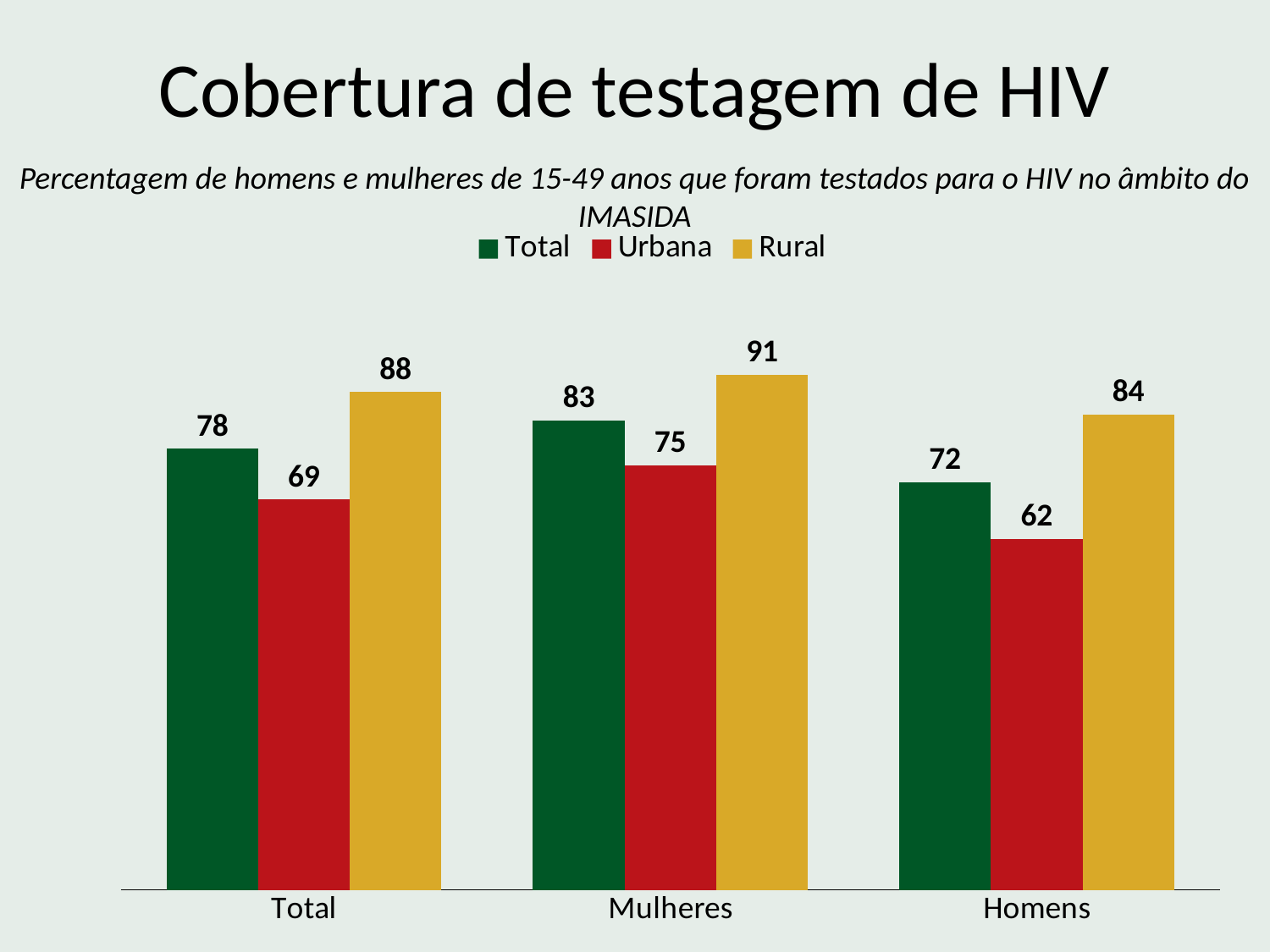

Cobertura de testagem de HIV
Percentagem de homens e mulheres de 15-49 anos que foram testados para o HIV no âmbito do IMASIDA

### Chart

| Category | Total | Urbana | Rural |
|---|---|---|---|
| Total | 78.0 | 69.0 | 88.0 |
| Mulheres | 83.0 | 75.0 | 91.0 |
| Homens | 72.0 | 62.0 | 84.0 |